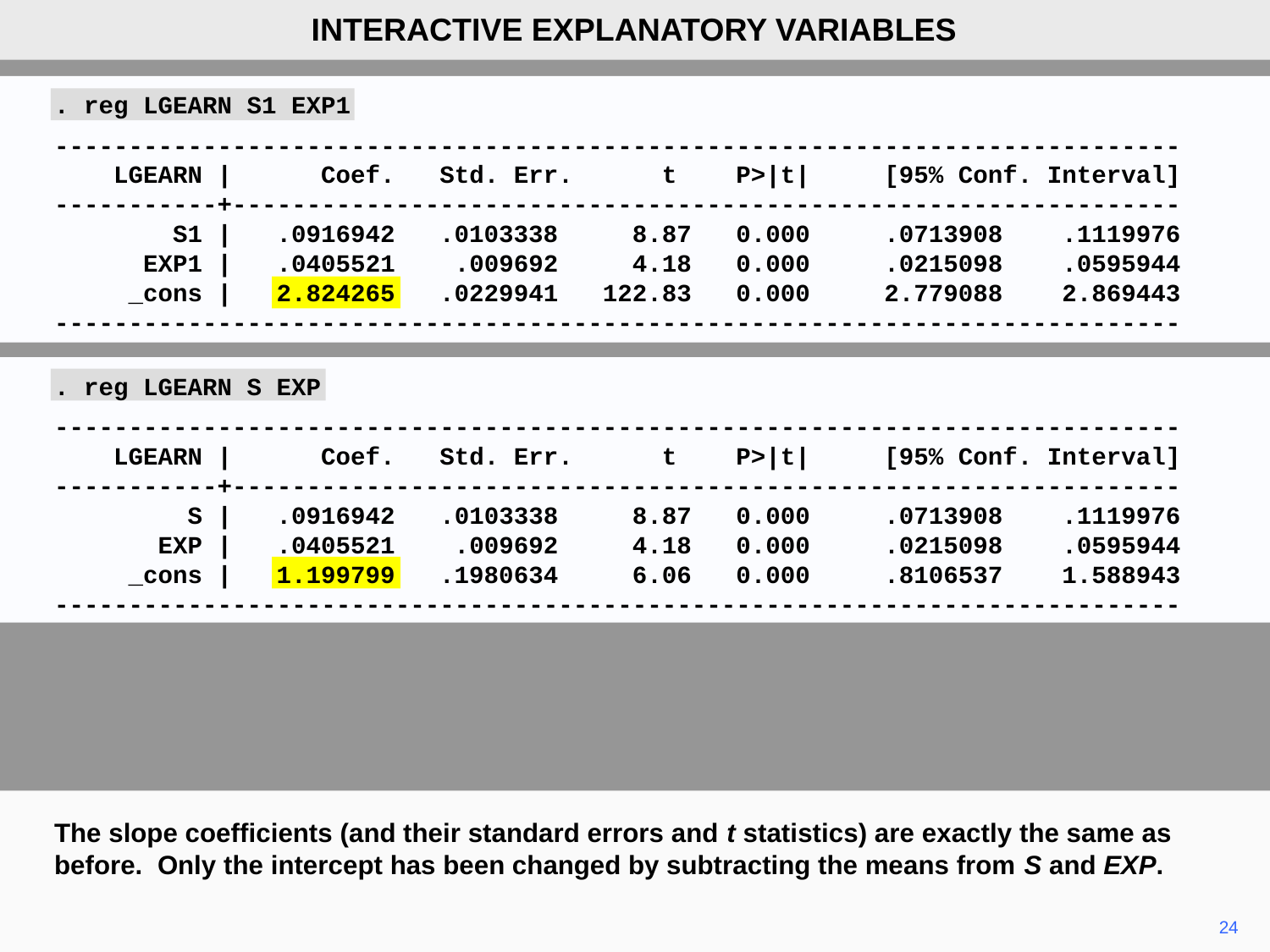

INTERACTIVE EXPLANATORY VARIABLES

. reg LGEARN S1 EXP1
----------------------------------------------------------------------------
    LGEARN |      Coef.   Std. Err.      t    P>|t|     [95% Conf. Interval]
-----------+----------------------------------------------------------------
        S1 |   .0916942   .0103338     8.87   0.000     .0713908    .1119976
      EXP1 |   .0405521    .009692     4.18   0.000     .0215098    .0595944
     _cons |   2.824265   .0229941   122.83   0.000     2.779088    2.869443
----------------------------------------------------------------------------

. reg LGEARN S EXP
----------------------------------------------------------------------------
    LGEARN |      Coef.   Std. Err.      t    P>|t|     [95% Conf. Interval]
-----------+----------------------------------------------------------------
         S |   .0916942   .0103338     8.87   0.000     .0713908    .1119976
       EXP |   .0405521    .009692     4.18   0.000     .0215098    .0595944
     _cons |   1.199799   .1980634     6.06   0.000     .8106537    1.588943
----------------------------------------------------------------------------

The slope coefficients (and their standard errors and t statistics) are exactly the same as before.  Only the intercept has been changed by subtracting the means from S and EXP.
24